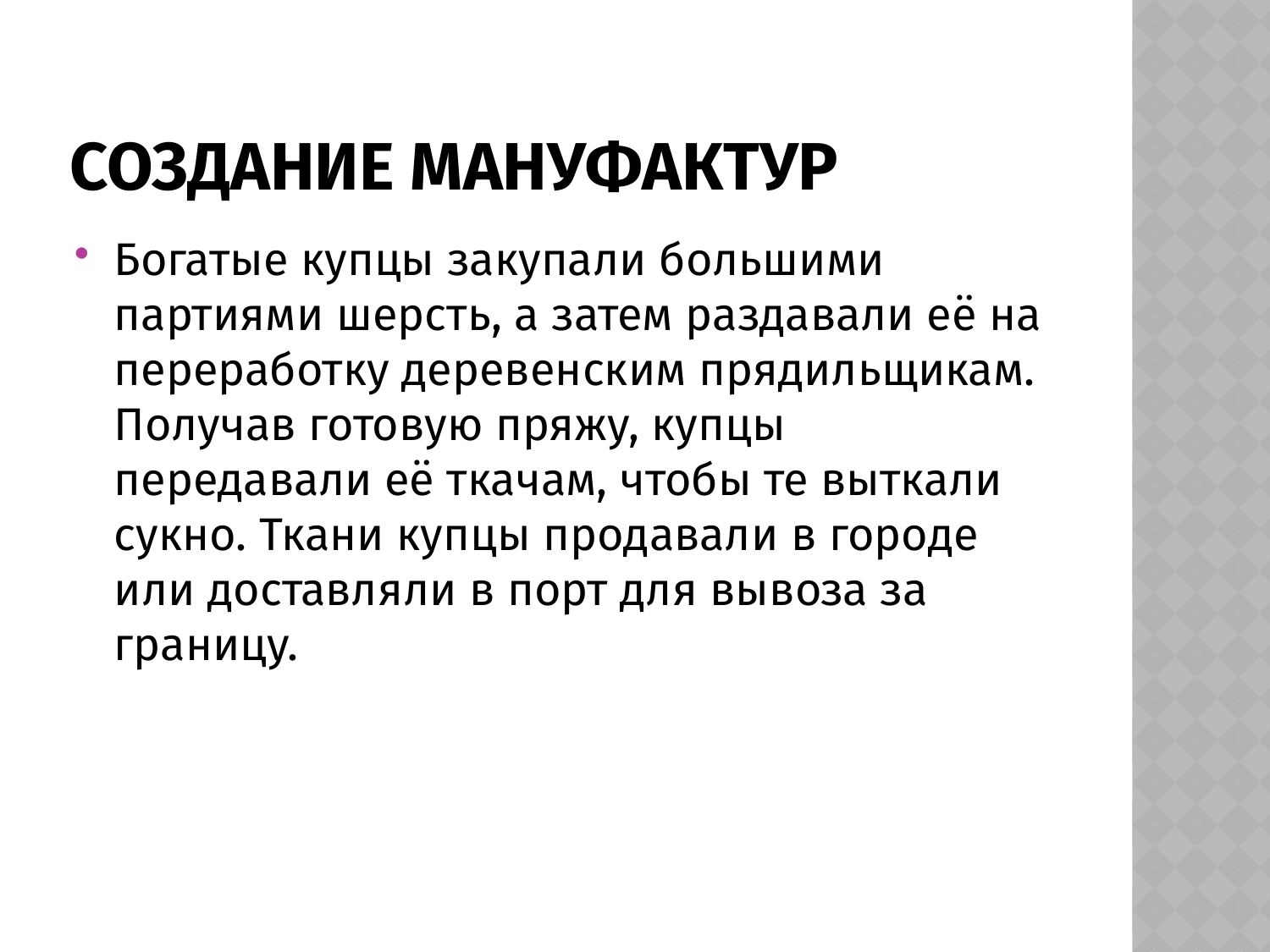

# Создание мануфактур
Богатые купцы закупали большими партиями шерсть, а затем раздавали её на переработку деревенским прядильщикам. Получав готовую пряжу, купцы передавали её ткачам, чтобы те выткали сукно. Ткани купцы продавали в городе или доставляли в порт для вывоза за границу.